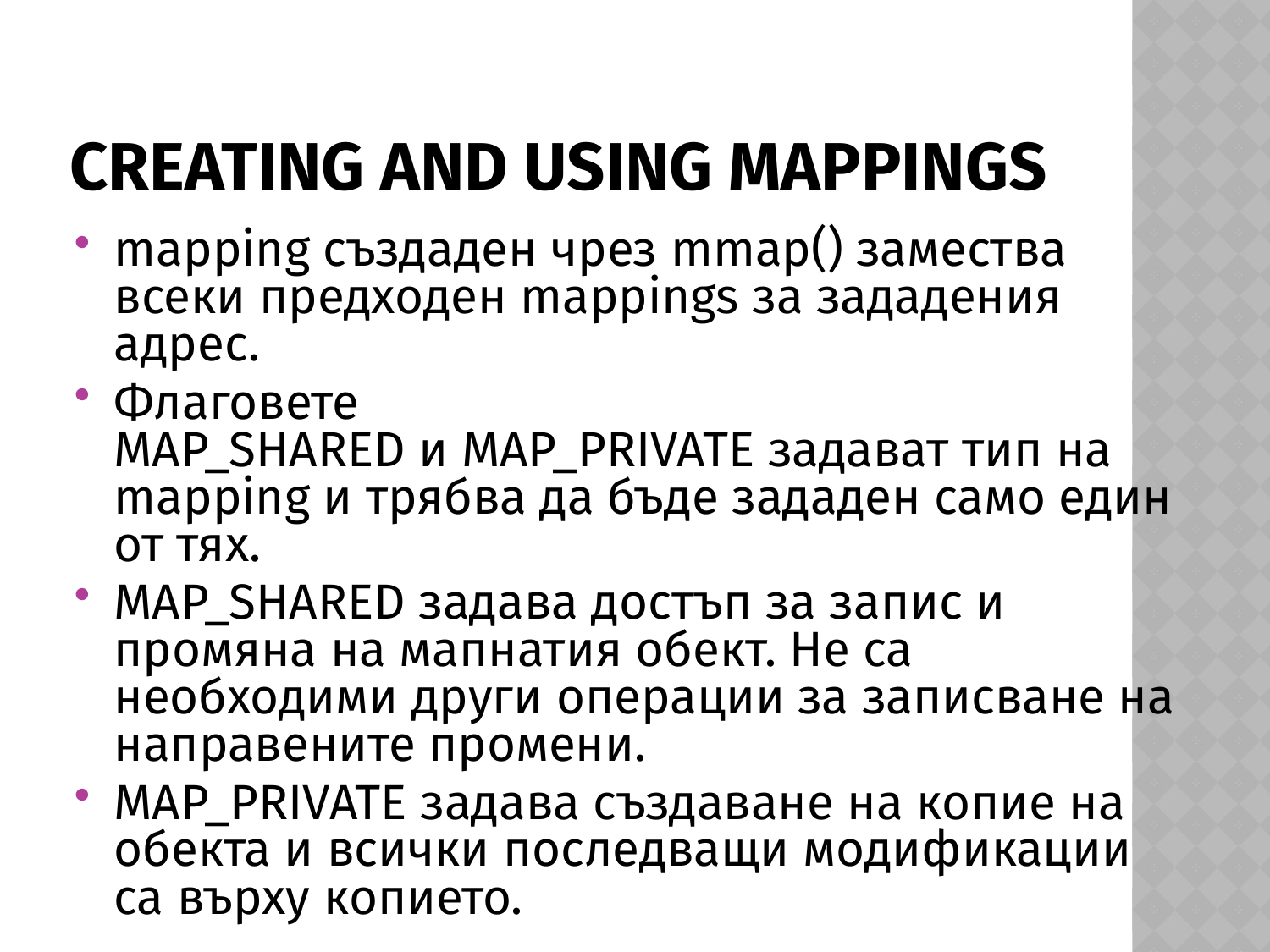

# Creating and Using Mappings
mapping създаден чрез mmap() замества всеки предходен mappings за зададения адрес.
Флаговете MAP_SHARED и MAP_PRIVATE задават тип на mapping и трябва да бъде зададен само един от тях.
MAP_SHARED задава достъп за запис и промяна на мапнатия обект. Не са необходими други операции за записване на направените промени.
MAP_PRIVATE задава създаване на копие на обекта и всички последващи модификации са върху копието.